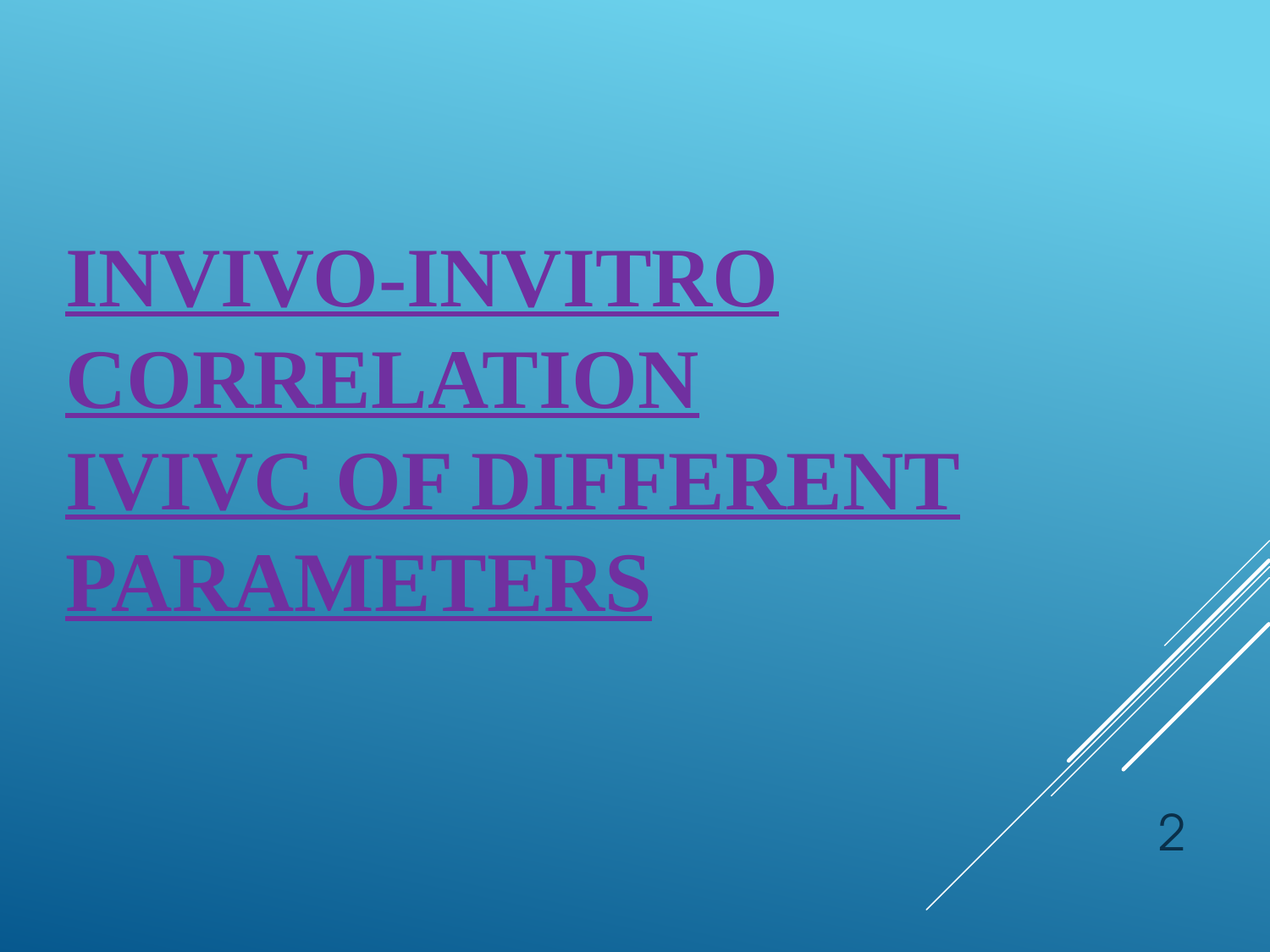

#
INVIVO-INVITRO CORRELATION
IVIVC OF DIFFERENT PARAMETERS

2